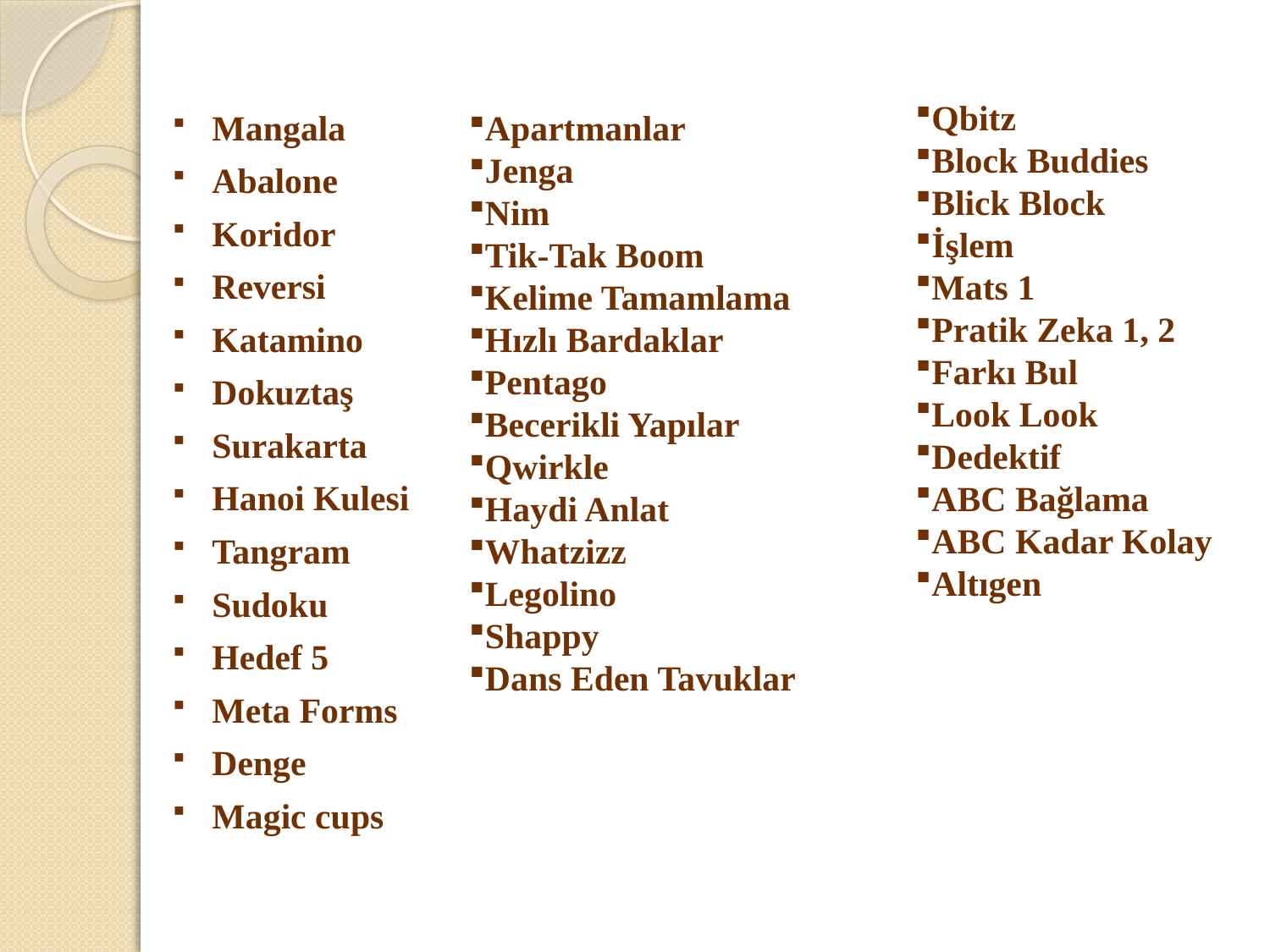

Qbitz
Block Buddies
Blick Block
İşlem
Mats 1
Pratik Zeka 1, 2
Farkı Bul
Look Look
Dedektif
ABC Bağlama
ABC Kadar Kolay
Altıgen

Mangala
Abalone
Koridor
Reversi
Katamino
Dokuztaş
Surakarta
Hanoi Kulesi
Tangram
Sudoku
Hedef 5
Meta Forms
Denge
Magic cups
Apartmanlar
Jenga
Nim
Tik-Tak Boom
Kelime Tamamlama
Hızlı Bardaklar
Pentago
Becerikli Yapılar
Qwirkle
Haydi Anlat
Whatzizz
Legolino
Shappy
Dans Eden Tavuklar